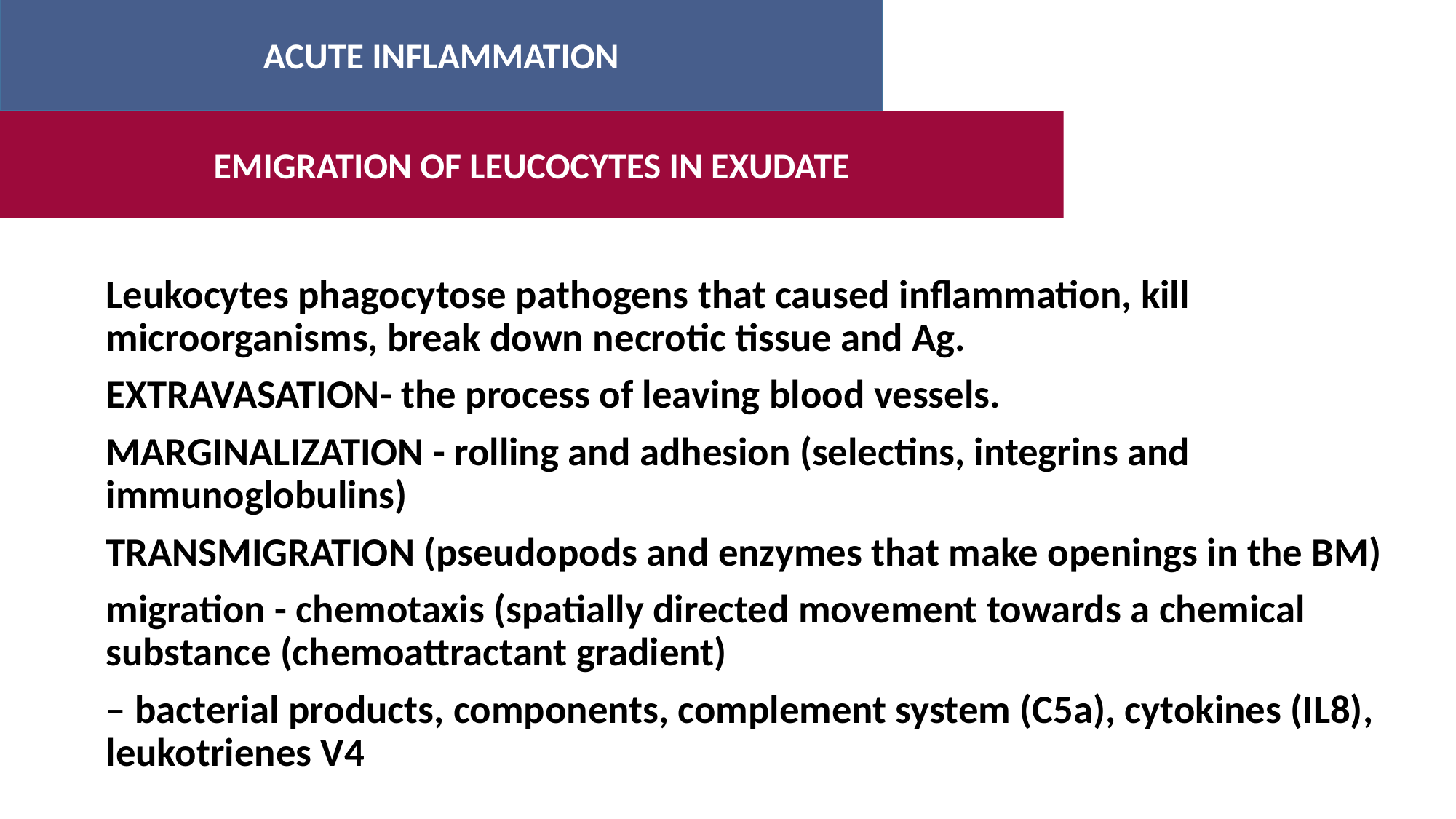

ACUTE INFLAMMATION
EMIGRATION OF LEUCOCYTES IN EXUDATE
Leukocytes phagocytose pathogens that caused inflammation, kill microorganisms, break down necrotic tissue and Ag.
EXTRAVASATION- the process of leaving blood vessels.
MARGINALIZATION - rolling and adhesion (selectins, integrins and immunoglobulins)
TRANSMIGRATION (pseudopods and enzymes that make openings in the BM)
migration - chemotaxis (spatially directed movement towards a chemical substance (chemoattractant gradient)
– bacterial products, components, complement system (C5a), cytokines (IL8), leukotrienes V4